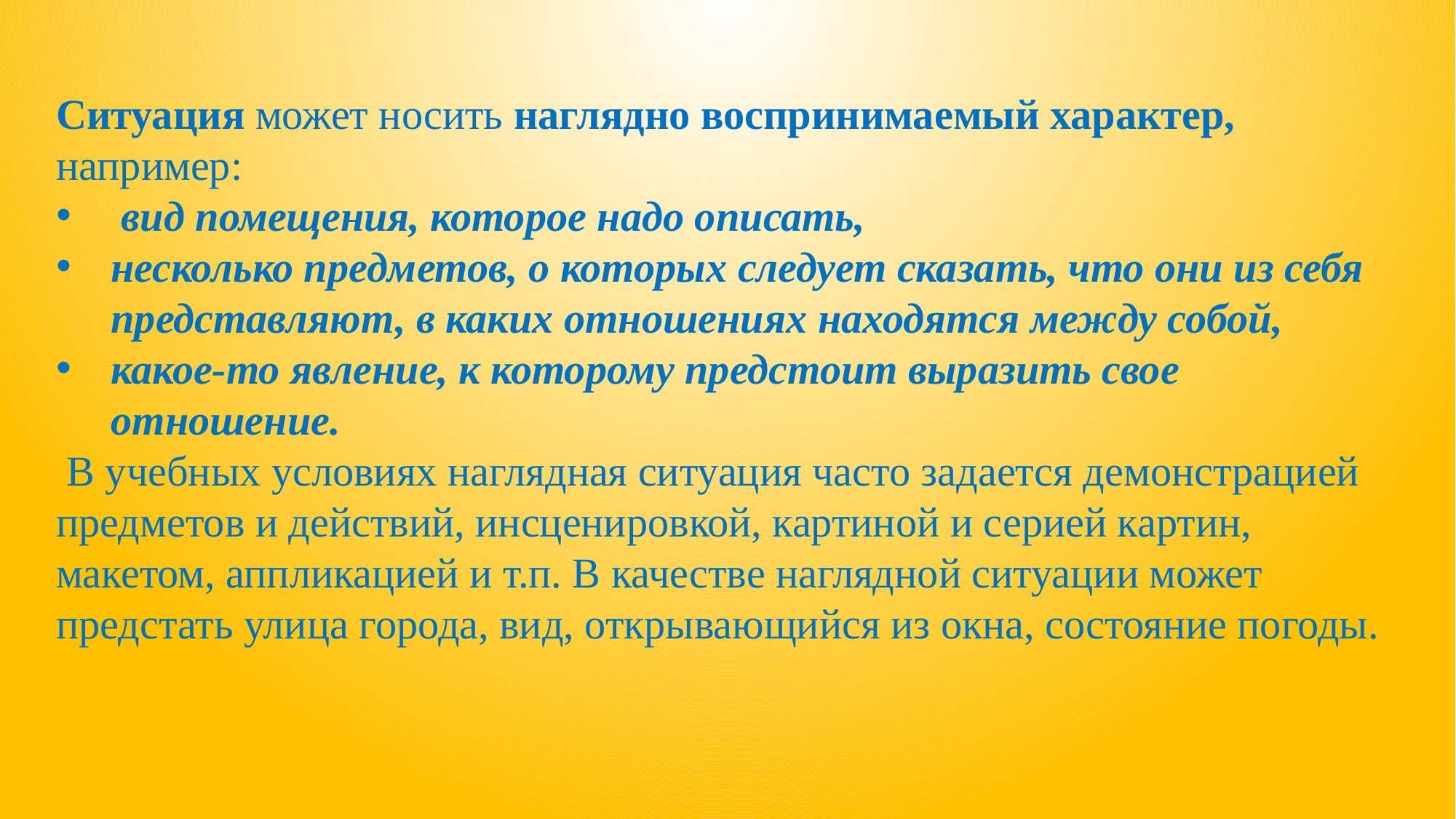

Ситуация может носить наглядно воспринимаемый характер, например:
 вид помещения, которое надо описать,
несколько предметов, о которых следует сказать, что они из себя представляют, в каких отношениях находятся между собой,
какое-то явление, к которому предстоит выразить свое отношение.
 В учебных условиях наглядная ситуация часто задается демонстрацией предметов и действий, инсценировкой, картиной и серией картин, макетом, аппликацией и т.п. В качестве наглядной ситуации может предстать улица города, вид, открывающийся из окна, состояние погоды.